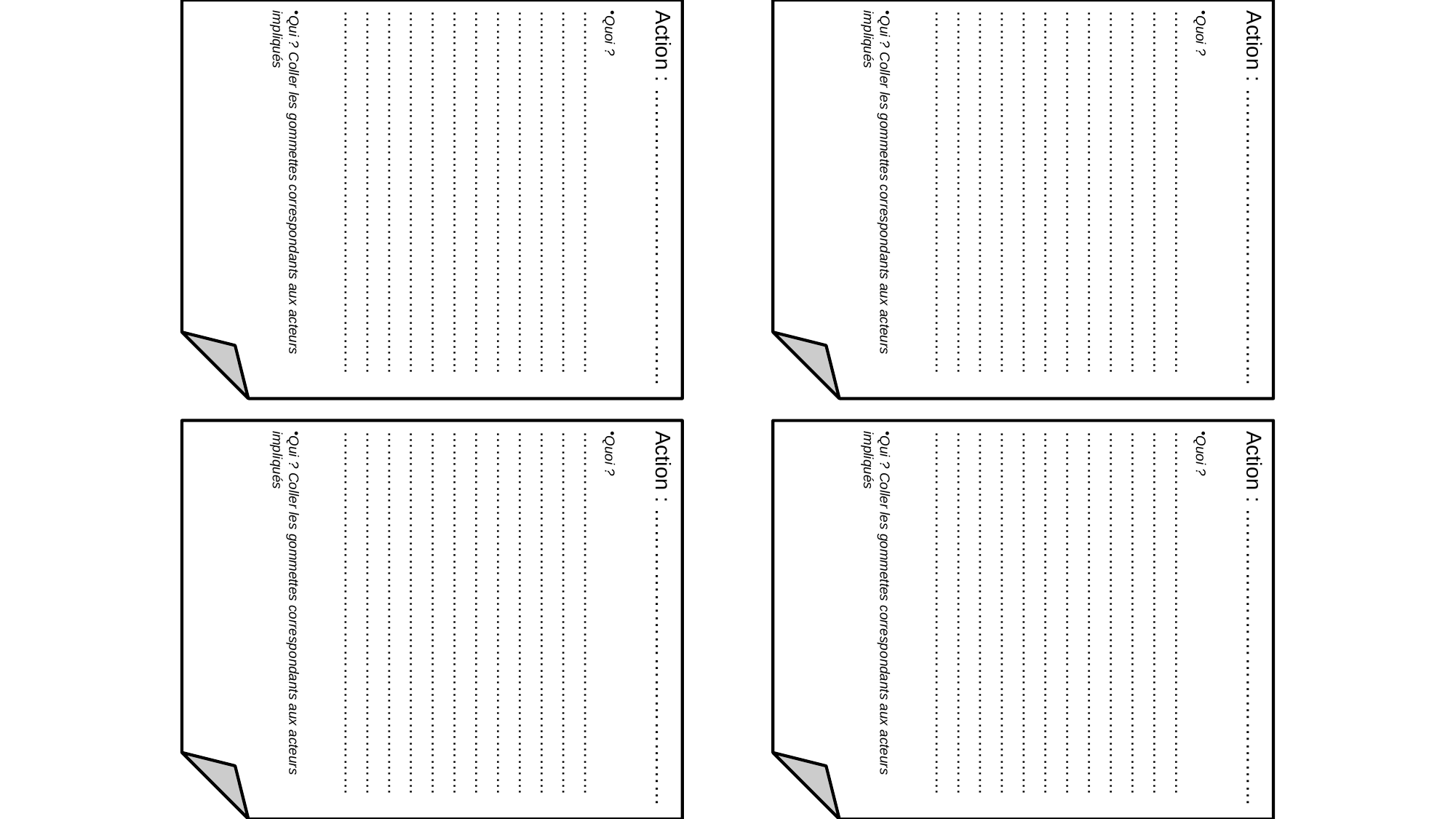

Action : ……………………………………

Quoi ?
………………………………………………………………………………………………………………………………………………………………………………………………………………………………………………………………………………………………………………………………
………………………………………………………………………………………………………………………………………………………………………………………………………………………………………………………………………………………………………………………………

Qui ? Coller les gommettes correspondants aux acteurs impliqués
Action : ……………………………………

Quoi ?
………………………………………………………………………………………………………………………………………………………………………………………………………………………………………………………………………………………………………………………………
………………………………………………………………………………………………………………………………………………………………………………………………………………………………………………………………………………………………………………………………

Qui ? Coller les gommettes correspondants aux acteurs impliqués
Action : ……………………………………

Quoi ?
………………………………………………………………………………………………………………………………………………………………………………………………………………………………………………………………………………………………………………………………
………………………………………………………………………………………………………………………………………………………………………………………………………………………………………………………………………………………………………………………………

Qui ? Coller les gommettes correspondants aux acteurs impliqués
Action : ……………………………………

Quoi ?
………………………………………………………………………………………………………………………………………………………………………………………………………………………………………………………………………………………………………………………………
………………………………………………………………………………………………………………………………………………………………………………………………………………………………………………………………………………………………………………………………

Qui ? Coller les gommettes correspondants aux acteurs impliqués